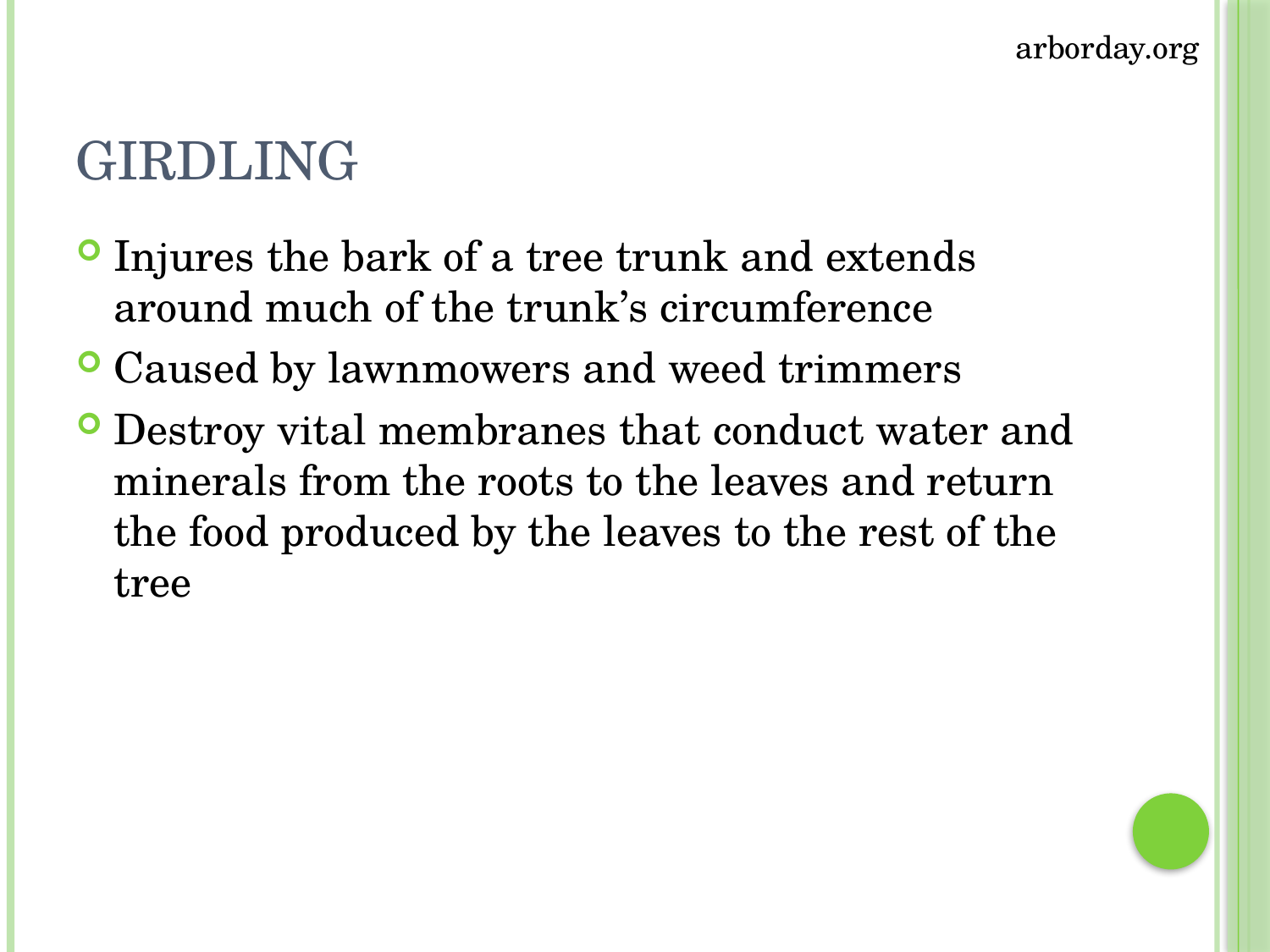

arborday.org
# Girdling
Injures the bark of a tree trunk and extends around much of the trunk’s circumference
Caused by lawnmowers and weed trimmers
Destroy vital membranes that conduct water and minerals from the roots to the leaves and return the food produced by the leaves to the rest of the tree